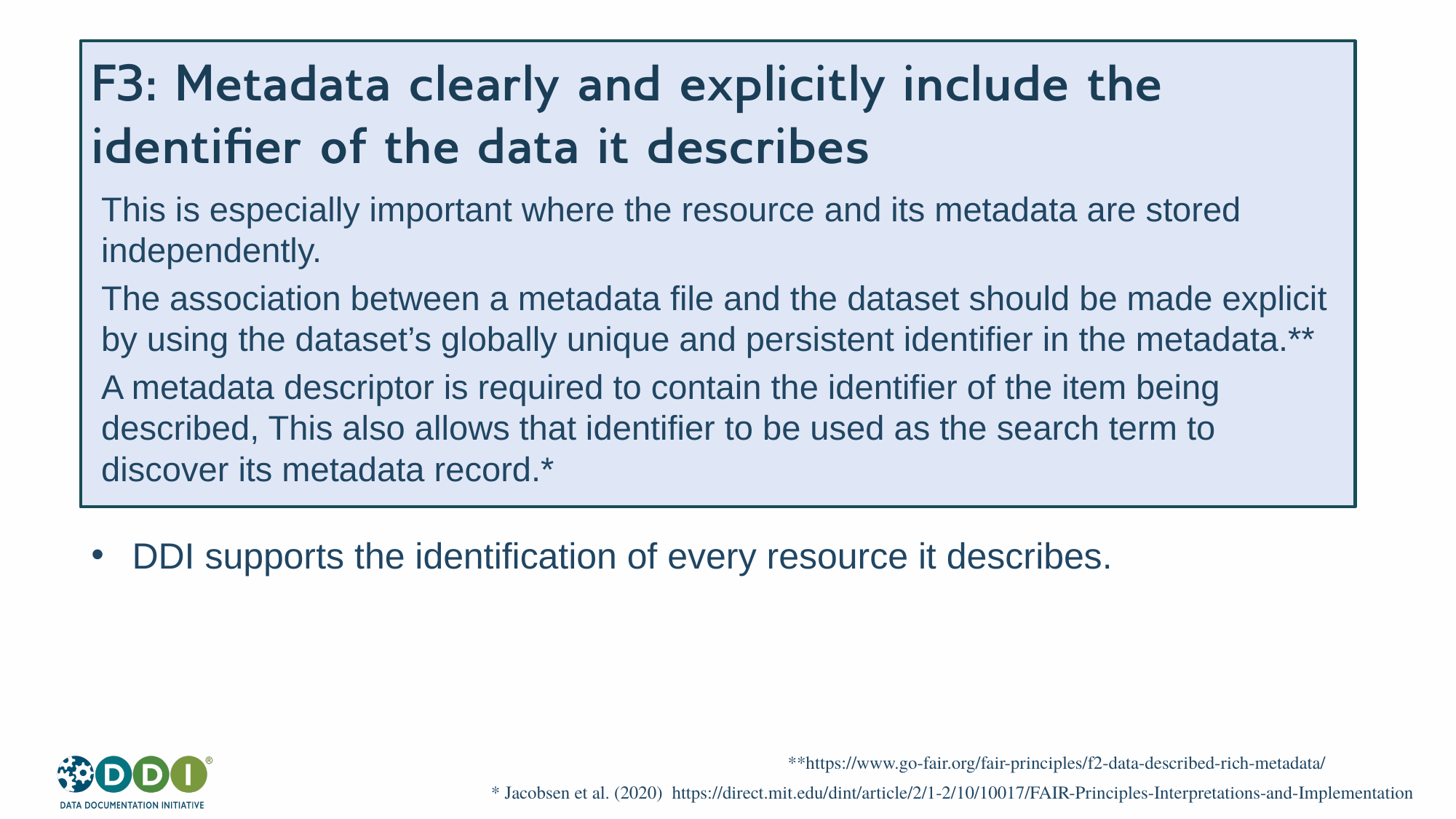

# F3: Metadata clearly and explicitly include the identifier of the data it describes
This is especially important where the resource and its metadata are stored independently.
The association between a metadata file and the dataset should be made explicit by using the dataset’s globally unique and persistent identifier in the metadata.**
A metadata descriptor is required to contain the identifier of the item being described, This also allows that identifier to be used as the search term to discover its metadata record.*

DDI supports the identification of every resource it describes.
**https://www.go-fair.org/fair-principles/f2-data-described-rich-metadata/
* Jacobsen et al. (2020)  https://direct.mit.edu/dint/article/2/1-2/10/10017/FAIR-Principles-Interpretations-and-Implementation